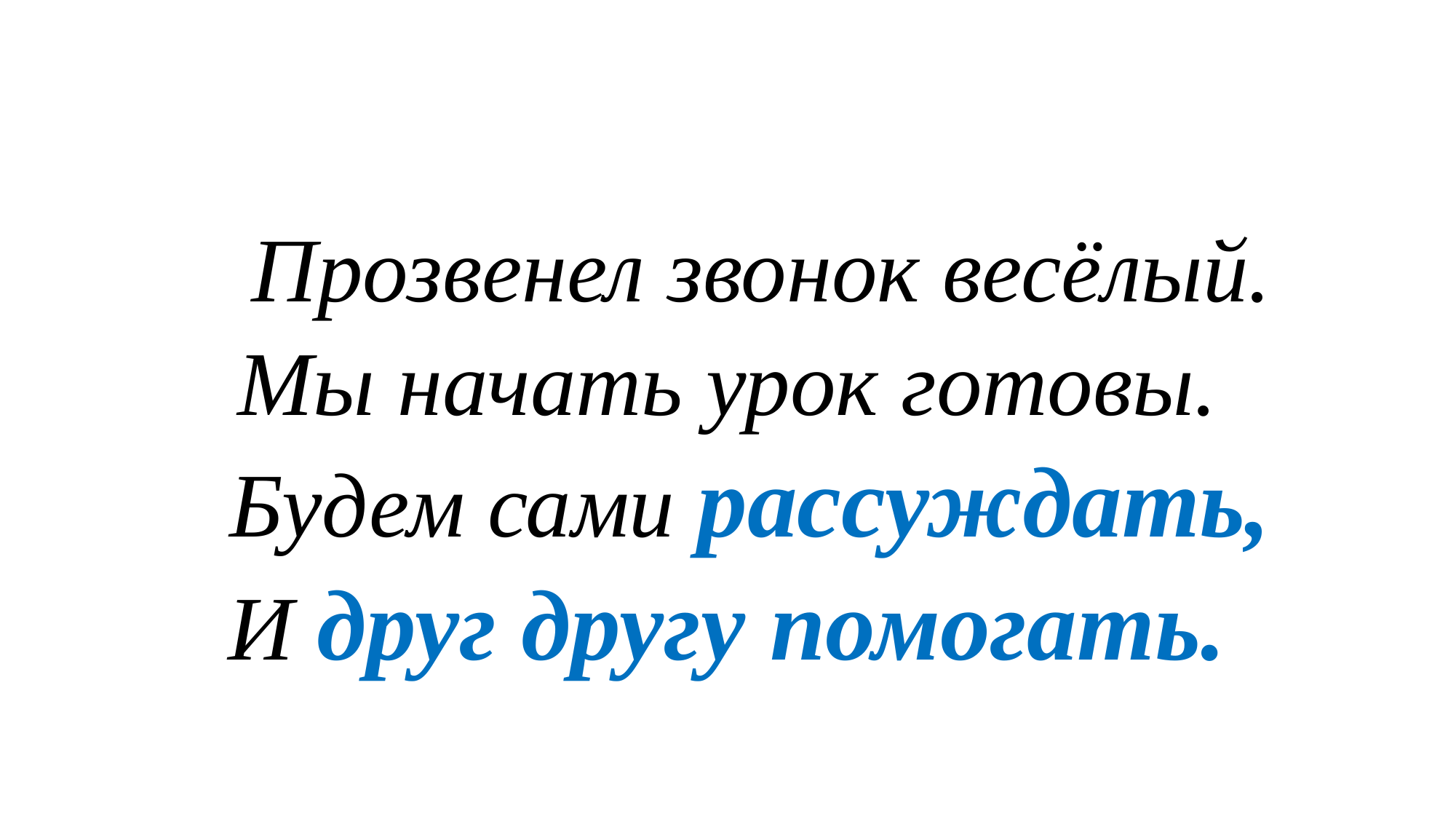

#
   Прозвенел звонок весёлый.
Мы начать урок готовы.
  Будем сами рассуждать,
И друг другу помогать.